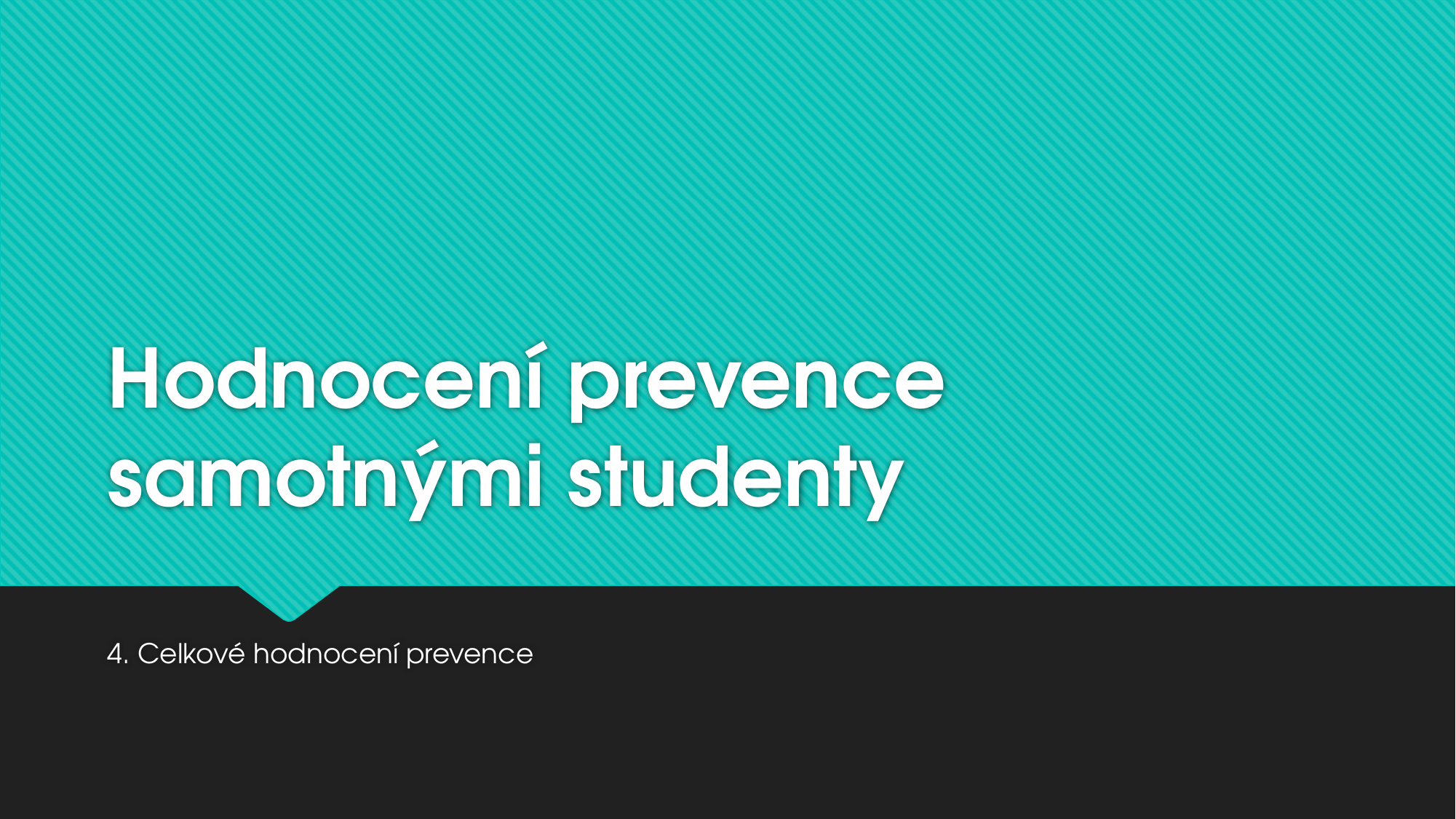

# Hodnocení prevence samotnými studenty
4. Celkové hodnocení prevence